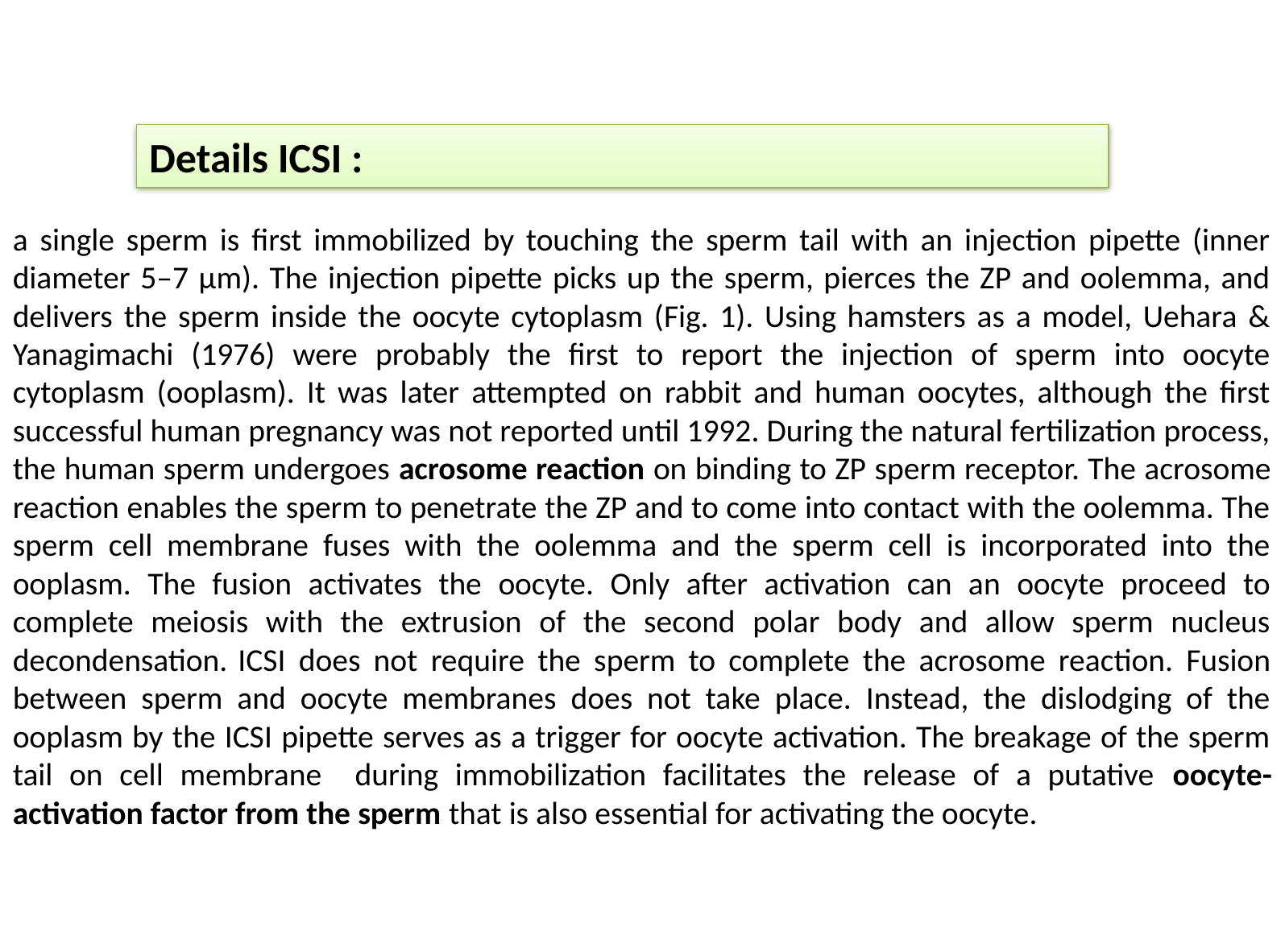

Details ICSI :
a single sperm is first immobilized by touching the sperm tail with an injection pipette (inner diameter 5–7 μm). The injection pipette picks up the sperm, pierces the ZP and oolemma, and delivers the sperm inside the oocyte cytoplasm (Fig. 1). Using hamsters as a model, Uehara & Yanagimachi (1976) were probably the first to report the injection of sperm into oocyte cytoplasm (ooplasm). It was later attempted on rabbit and human oocytes, although the first successful human pregnancy was not reported until 1992. During the natural fertilization process, the human sperm undergoes acrosome reaction on binding to ZP sperm receptor. The acrosome reaction enables the sperm to penetrate the ZP and to come into contact with the oolemma. The sperm cell membrane fuses with the oolemma and the sperm cell is incorporated into the ooplasm. The fusion activates the oocyte. Only after activation can an oocyte proceed to complete meiosis with the extrusion of the second polar body and allow sperm nucleus decondensation. ICSI does not require the sperm to complete the acrosome reaction. Fusion between sperm and oocyte membranes does not take place. Instead, the dislodging of the ooplasm by the ICSI pipette serves as a trigger for oocyte activation. The breakage of the sperm tail on cell membrane  during immobilization facilitates the release of a putative oocyte-activation factor from the sperm that is also essential for activating the oocyte.